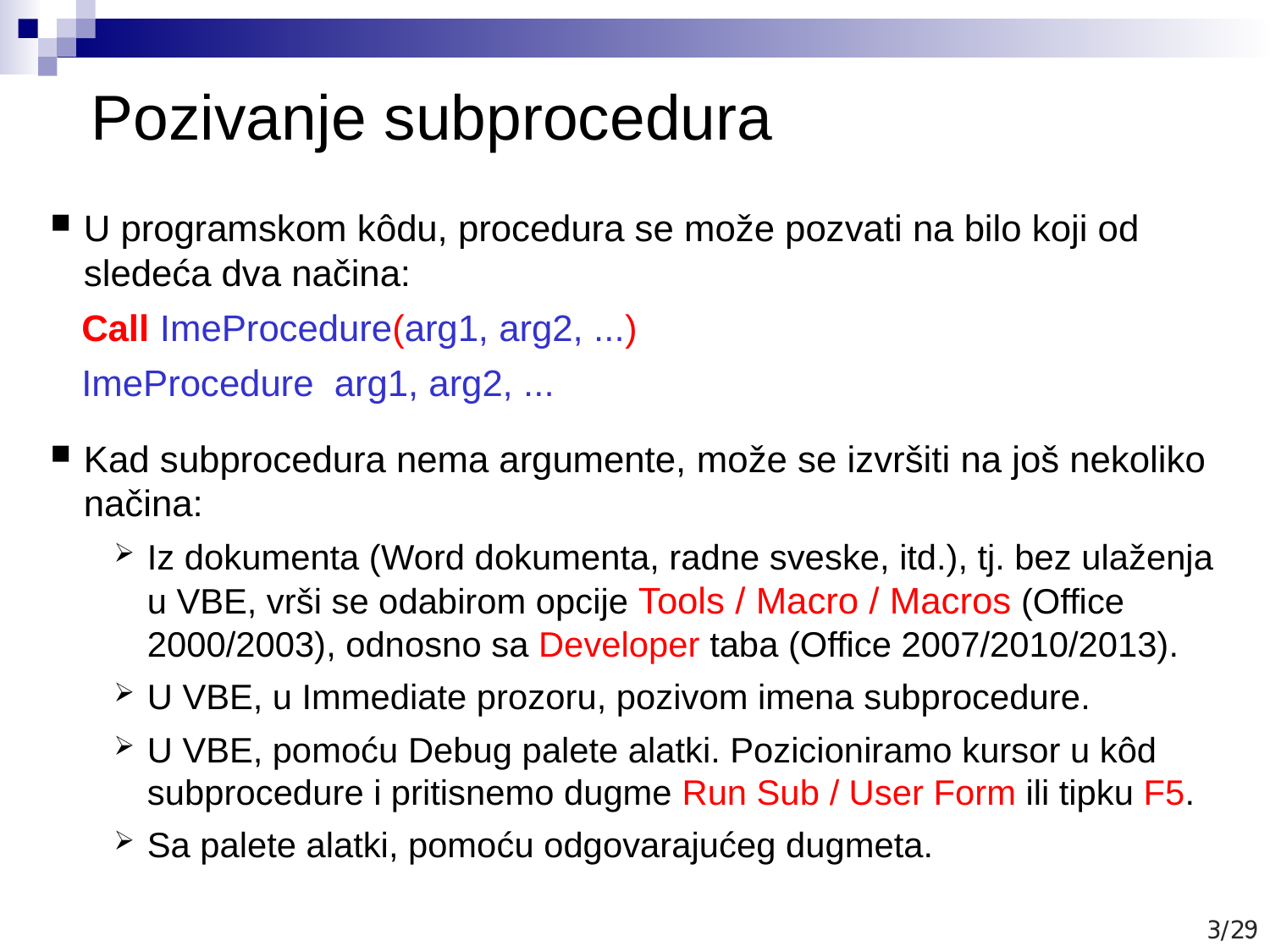

# Pozivanje subprocedura
U programskom kôdu, procedura se može pozvati na bilo koji od sledeća dva načina:
   Call ImeProcedure(arg1, arg2, ...)
   ImeProcedure  arg1, arg2, ...
Kad subprocedura nema argumente, može se izvršiti na još nekoliko načina:
Iz dokumenta (Word dokumenta, radne sveske, itd.), tj. bez ulaženja u VBE, vrši se odabirom opcije Tools / Macro / Macros (Office 2000/2003), odnosno sa Developer taba (Office 2007/2010/2013).
U VBE, u Immediate prozoru, pozivom imena subprocedure.
U VBE, pomoću Debug palete alatki. Pozicioniramo kursor u kôd subprocedure i pritisnemo dugme Run Sub / User Form ili tipku F5.
Sa palete alatki, pomoću odgovarajućeg dugmeta.
3/29